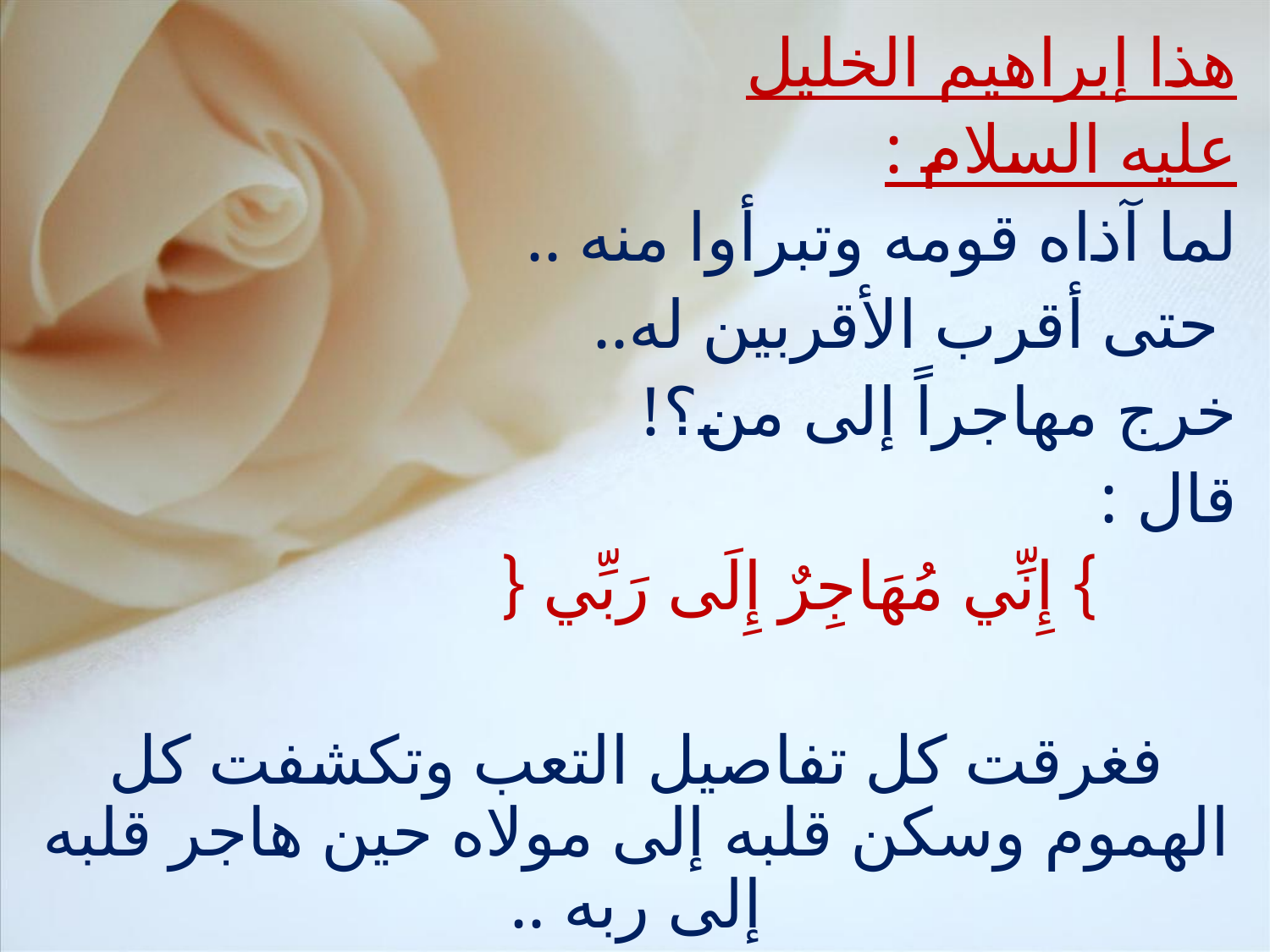

هذا إبراهيم الخليل
عليه السلام :
لما آذاه قومه وتبرأوا منه ..
 حتى أقرب الأقربين له..
خرج مهاجراً إلى من؟!
قال :
        } إِنِّي مُهَاجِرٌ إِلَى رَبِّي {

فغرقت كل تفاصيل التعب وتكشفت كل الهموم وسكن قلبه إلى مولاه حين هاجر قلبه إلى ربه ..